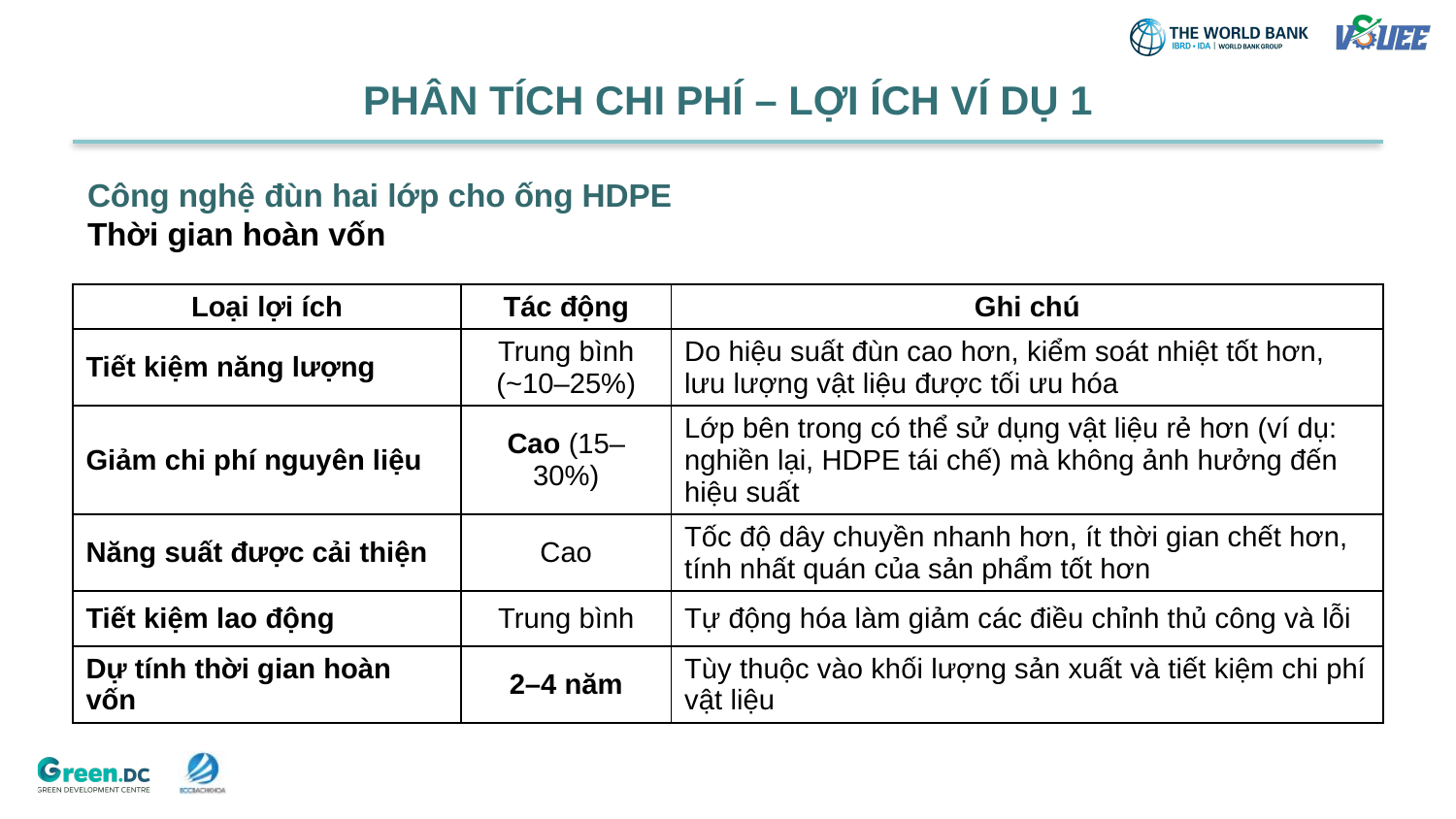

# PHÂN TÍCH CHI PHÍ – LỢI ÍCH VÍ DỤ 1
Công nghệ đùn hai lớp cho ống HDPE
Thời gian hoàn vốn
| Loại lợi ích | Tác động | Ghi chú |
| --- | --- | --- |
| Tiết kiệm năng lượng | Trung bình (~10–25%) | Do hiệu suất đùn cao hơn, kiểm soát nhiệt tốt hơn, lưu lượng vật liệu được tối ưu hóa |
| Giảm chi phí nguyên liệu | Cao (15–30%) | Lớp bên trong có thể sử dụng vật liệu rẻ hơn (ví dụ: nghiền lại, HDPE tái chế) mà không ảnh hưởng đến hiệu suất |
| Năng suất được cải thiện | Cao | Tốc độ dây chuyền nhanh hơn, ít thời gian chết hơn, tính nhất quán của sản phẩm tốt hơn |
| Tiết kiệm lao động | Trung bình | Tự động hóa làm giảm các điều chỉnh thủ công và lỗi |
| Dự tính thời gian hoàn vốn | 2–4 năm | Tùy thuộc vào khối lượng sản xuất và tiết kiệm chi phí vật liệu |